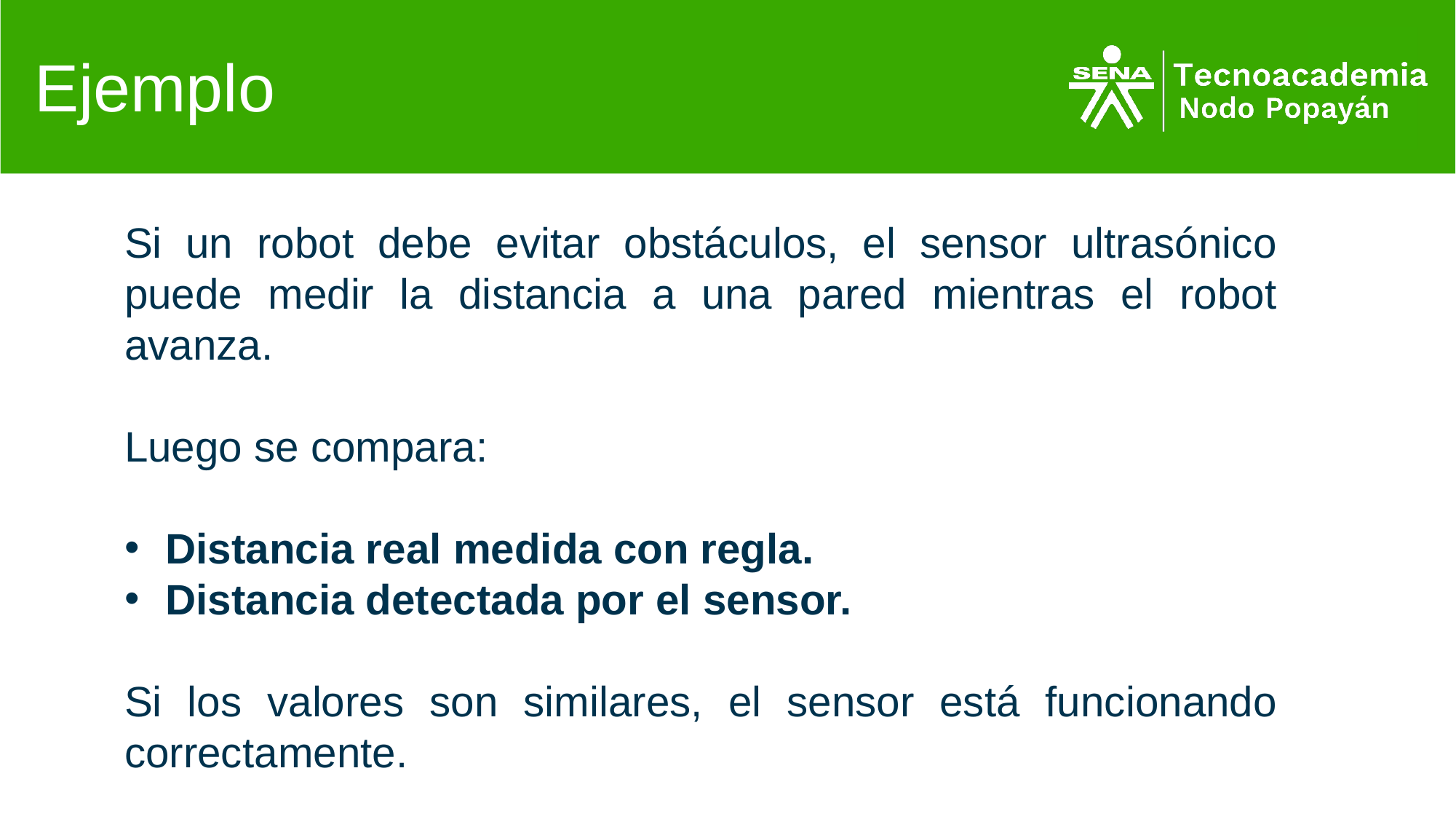

# Ejemplo
Si un robot debe evitar obstáculos, el sensor ultrasónico puede medir la distancia a una pared mientras el robot avanza.

Luego se compara:

Distancia real medida con regla.
Distancia detectada por el sensor.

Si los valores son similares, el sensor está funcionando correctamente.